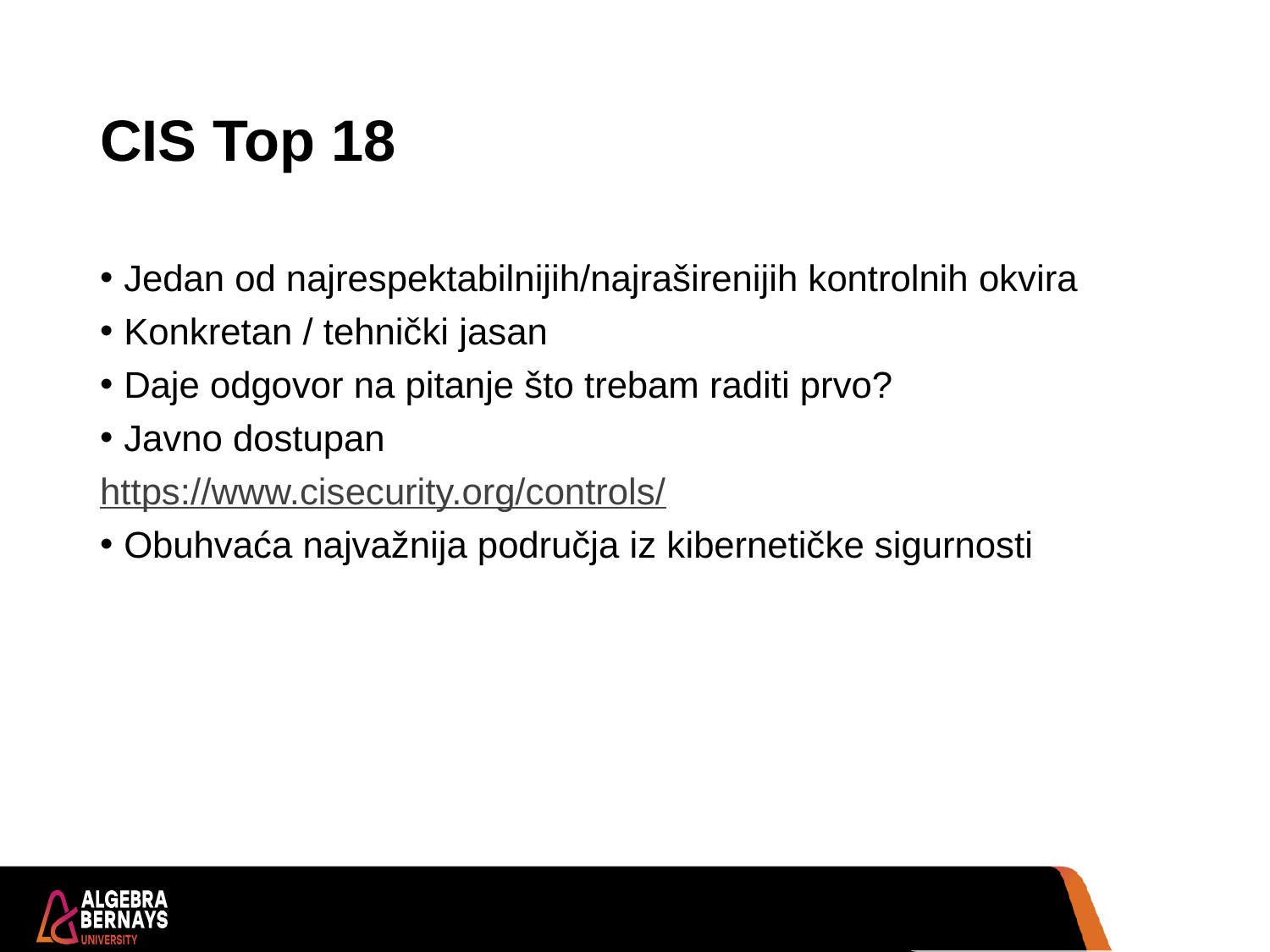

# CIS Top 18
Jedan od najrespektabilnijih/najraširenijih kontrolnih okvira
Konkretan / tehnički jasan
Daje odgovor na pitanje što trebam raditi prvo?
Javno dostupan
https://www.cisecurity.org/controls/
Obuhvaća najvažnija područja iz kibernetičke sigurnosti